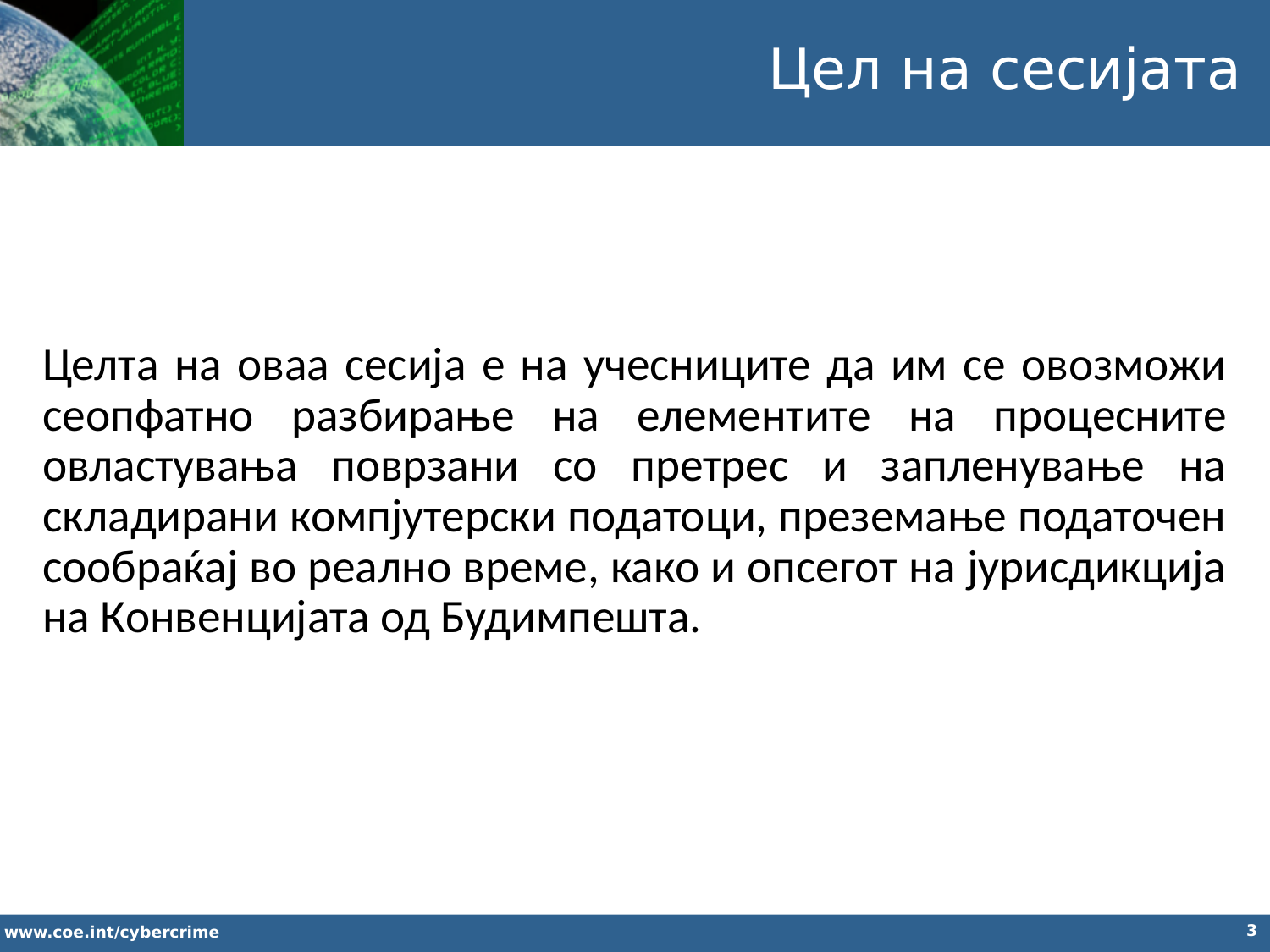

Цел на сесијата
Целта на оваа сесија е на учесниците да им се овозможи сеопфатно разбирање на елементите на процесните овластувања поврзани со претрес и запленување на складирани компјутерски податоци, преземање податочен сообраќај во реално време, како и опсегот на јурисдикција на Конвенцијата од Будимпешта.